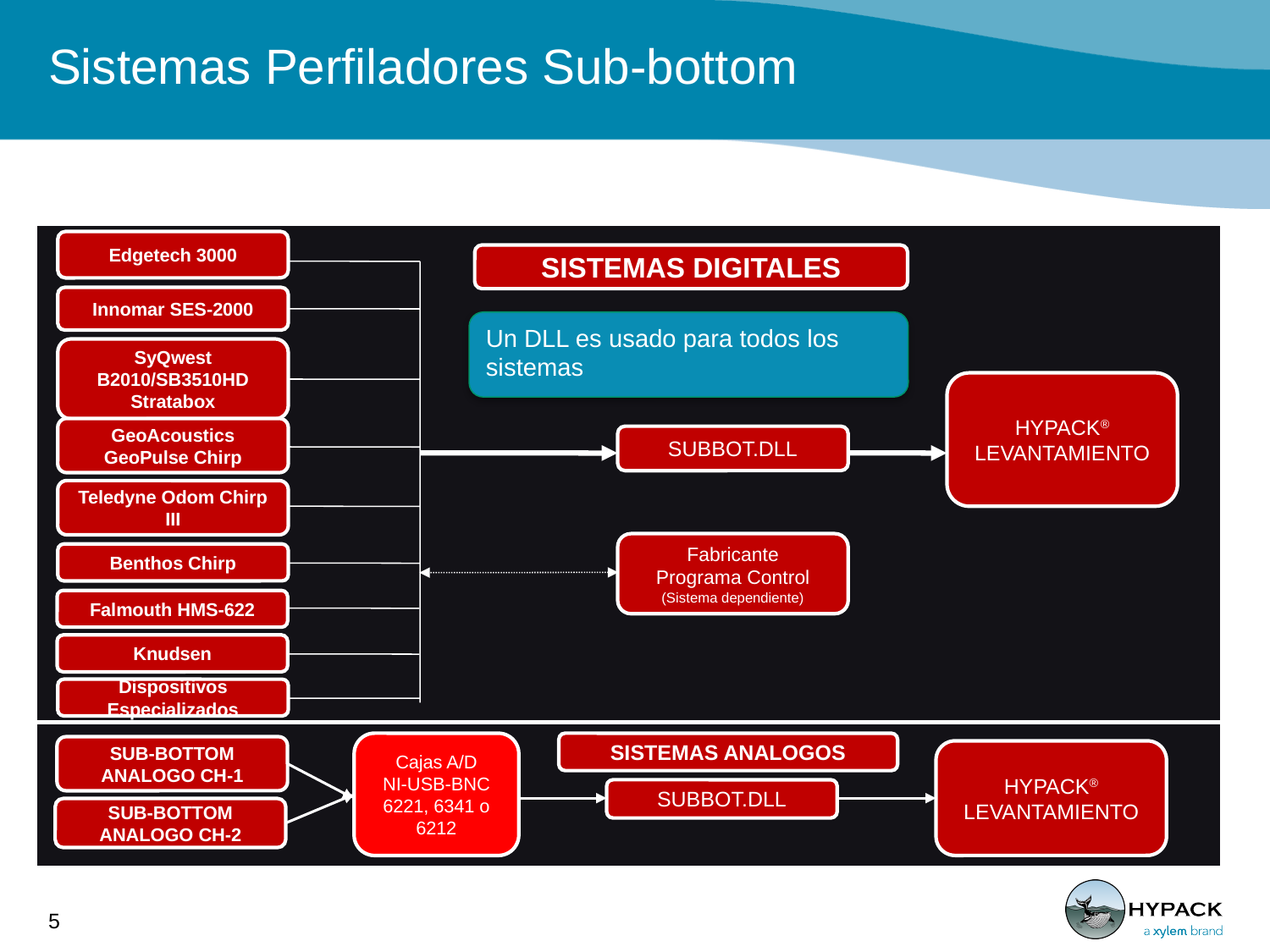

# Sistemas Perfiladores Sub-bottom

Edgetech 3000

Innomar SES-2000

Un DLL es usado para todos los sistemas

SyQwest B2010/SB3510HD
Stratabox
HYPACK®
LEVANTAMIENTO

SUBBOT.DLL

Fabricante
Programa Control
(Sistema dependiente)

SISTEMAS DIGITALES
GeoAcoustics GeoPulse Chirp

Teledyne Odom Chirp III

Benthos Chirp

Falmouth HMS-622

Knudsen

Dispositivos Especializados

Cajas A/D
NI-USB-BNC 6221, 6341 o 6212
SUB-BOTTOM ANALOGO CH-1
HYPACK®
LEVANTAMIENTO
SUBBOT.DLL
SISTEMAS ANALOGOS
SUB-BOTTOM ANALOGO CH-2
5